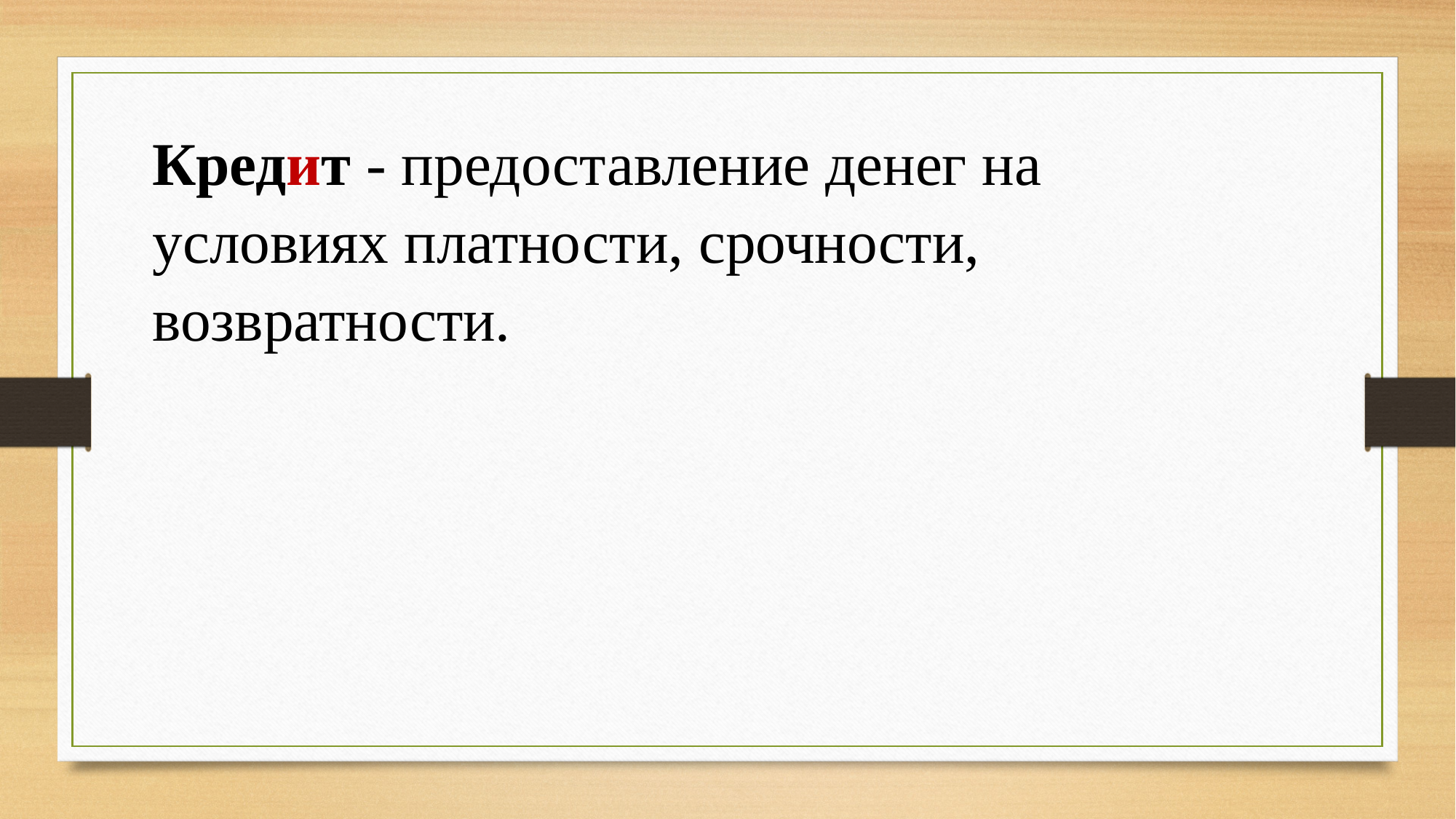

Кредит - предоставление денег на условиях платности, срочности, возвратности.